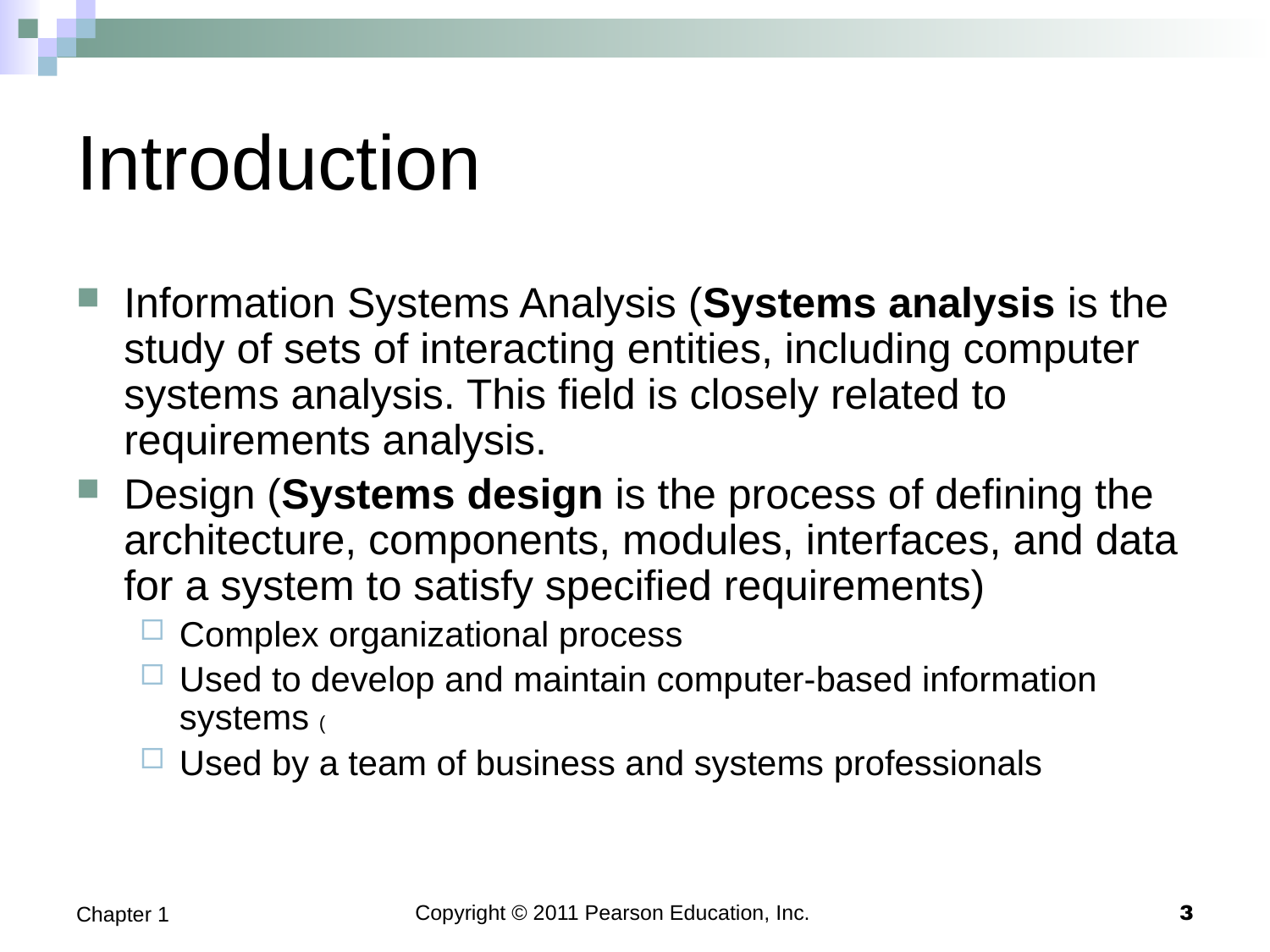

# Introduction
Information Systems Analysis (Systems analysis is the study of sets of interacting entities, including computer systems analysis. This field is closely related to requirements analysis.
Design (Systems design is the process of defining the architecture, components, modules, interfaces, and data for a system to satisfy specified requirements)
Complex organizational process
Used to develop and maintain computer-based information systems (
Used by a team of business and systems professionals

Chapter 1
Copyright © 2011 Pearson Education, Inc.
3